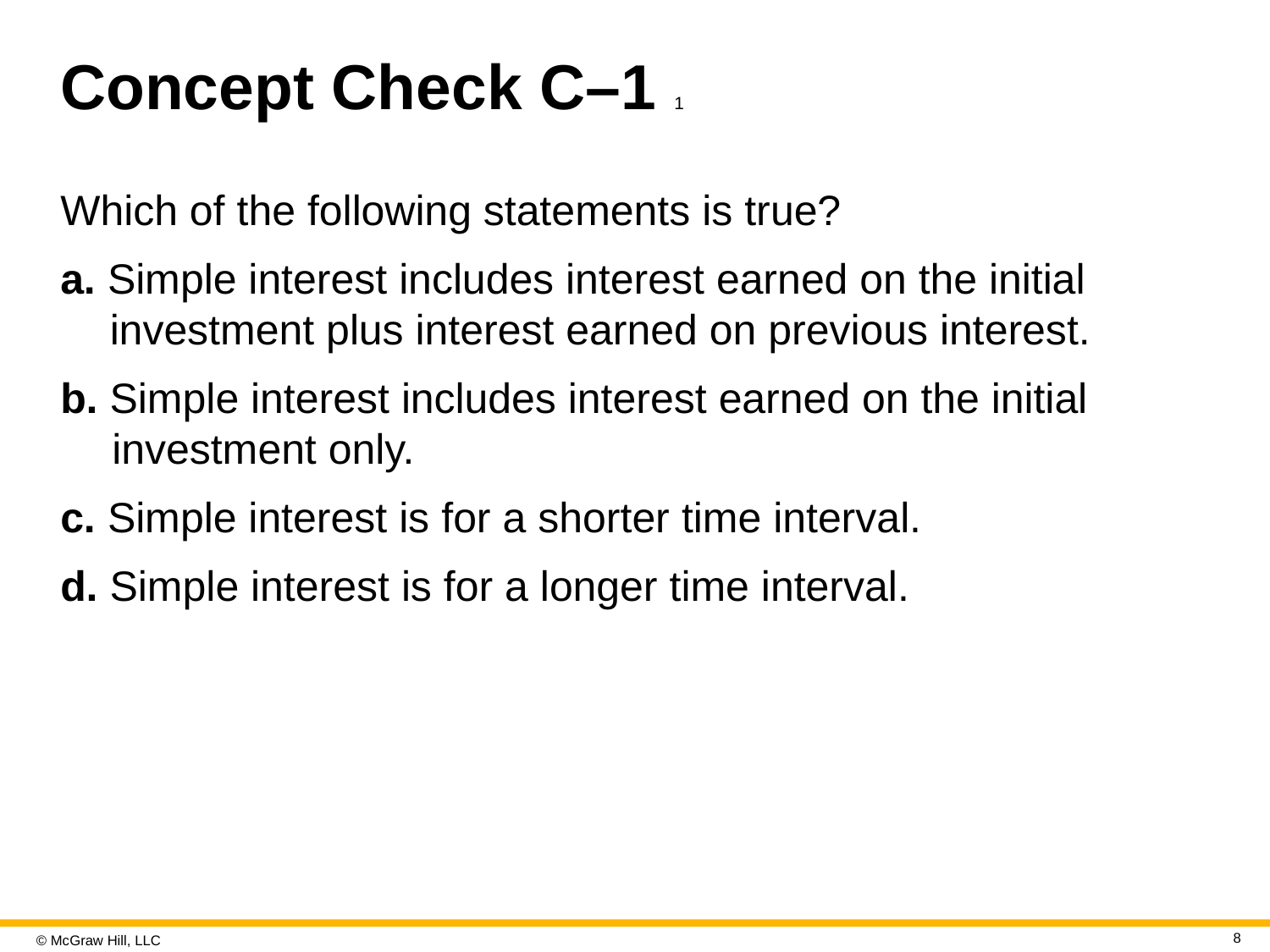

# Concept Check C–1 1
Which of the following statements is true?
a. Simple interest includes interest earned on the initial investment plus interest earned on previous interest.
b. Simple interest includes interest earned on the initial investment only.
c. Simple interest is for a shorter time interval.
d. Simple interest is for a longer time interval.
8